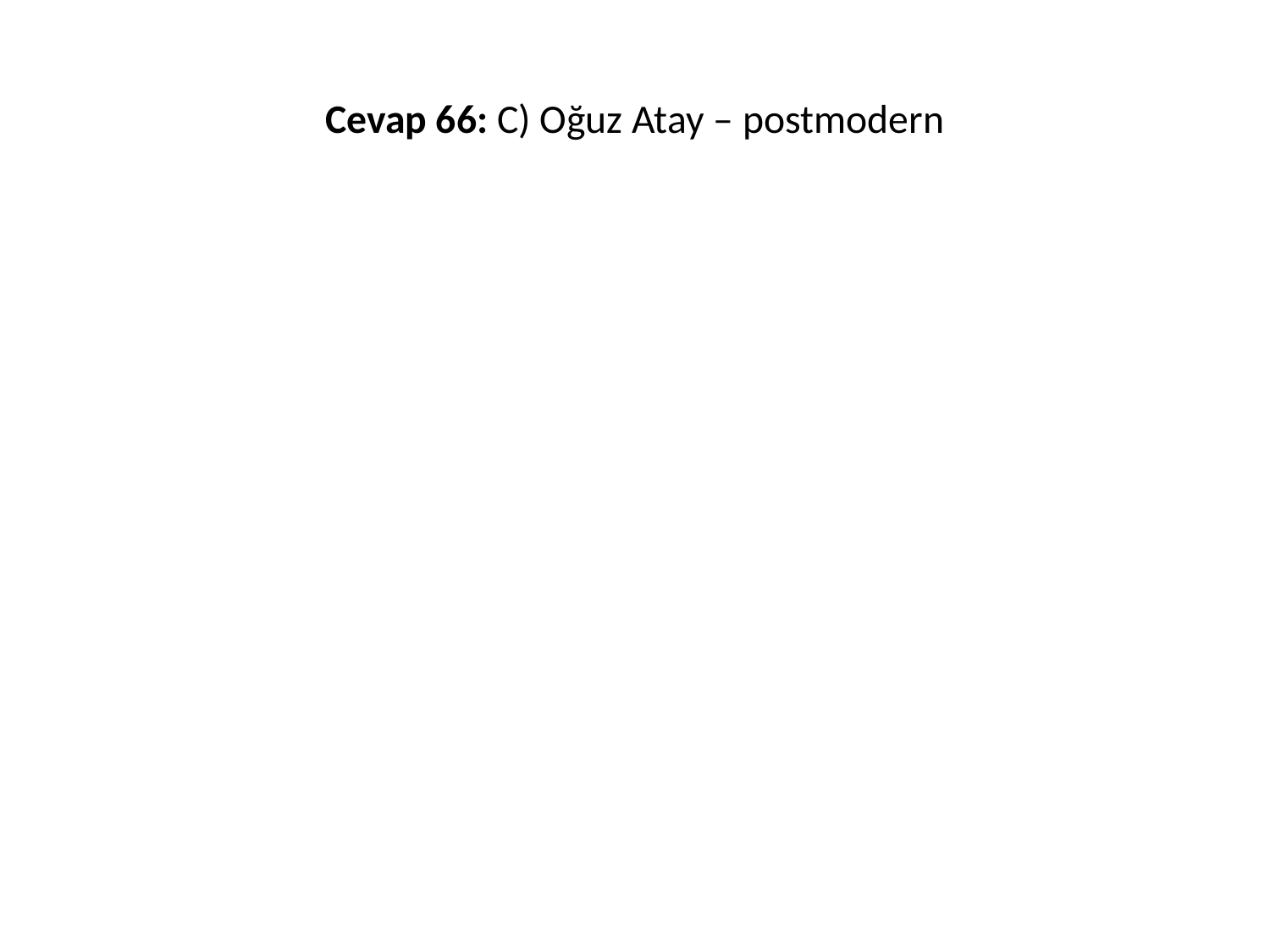

# Cevap 66: C) Oğuz Atay – postmodern